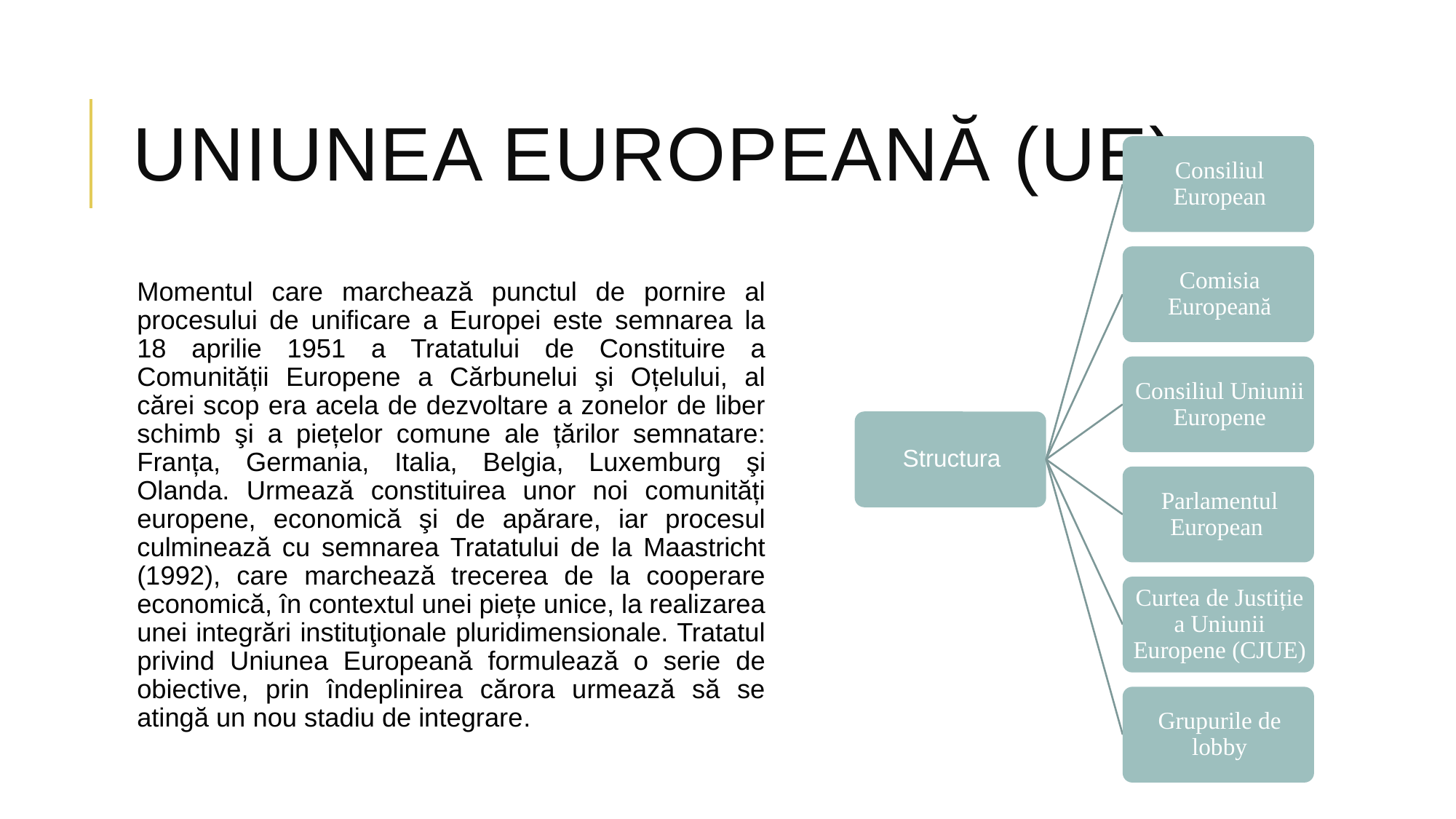

# Uniunea Europeană (UE)
Structura

Consiliul European

Comisia Europeană

Consiliul Uniunii Europene

Parlamentul European

Curtea de Justiție a Uniunii Europene (CJUE)

Grupurile de lobby
Momentul care marchează punctul de pornire al procesului de unificare a Europei este semnarea la 18 aprilie 1951 a Tratatului de Constituire a Comunității Europene a Cărbunelui şi Oțelului, al cărei scop era acela de dezvoltare a zonelor de liber schimb şi a piețelor comune ale țărilor semnatare: Franța, Germania, Italia, Belgia, Luxemburg şi Olanda. Urmează constituirea unor noi comunități europene, economică şi de apărare, iar procesul culminează cu semnarea Tratatului de la Maastricht (1992), care marchează trecerea de la cooperare economică, în contextul unei piețe unice, la realizarea unei integrări instituţionale pluridimensionale. Tratatul privind Uniunea Europeană formulează o serie de obiective, prin îndeplinirea cărora urmează să se atingă un nou stadiu de integrare.